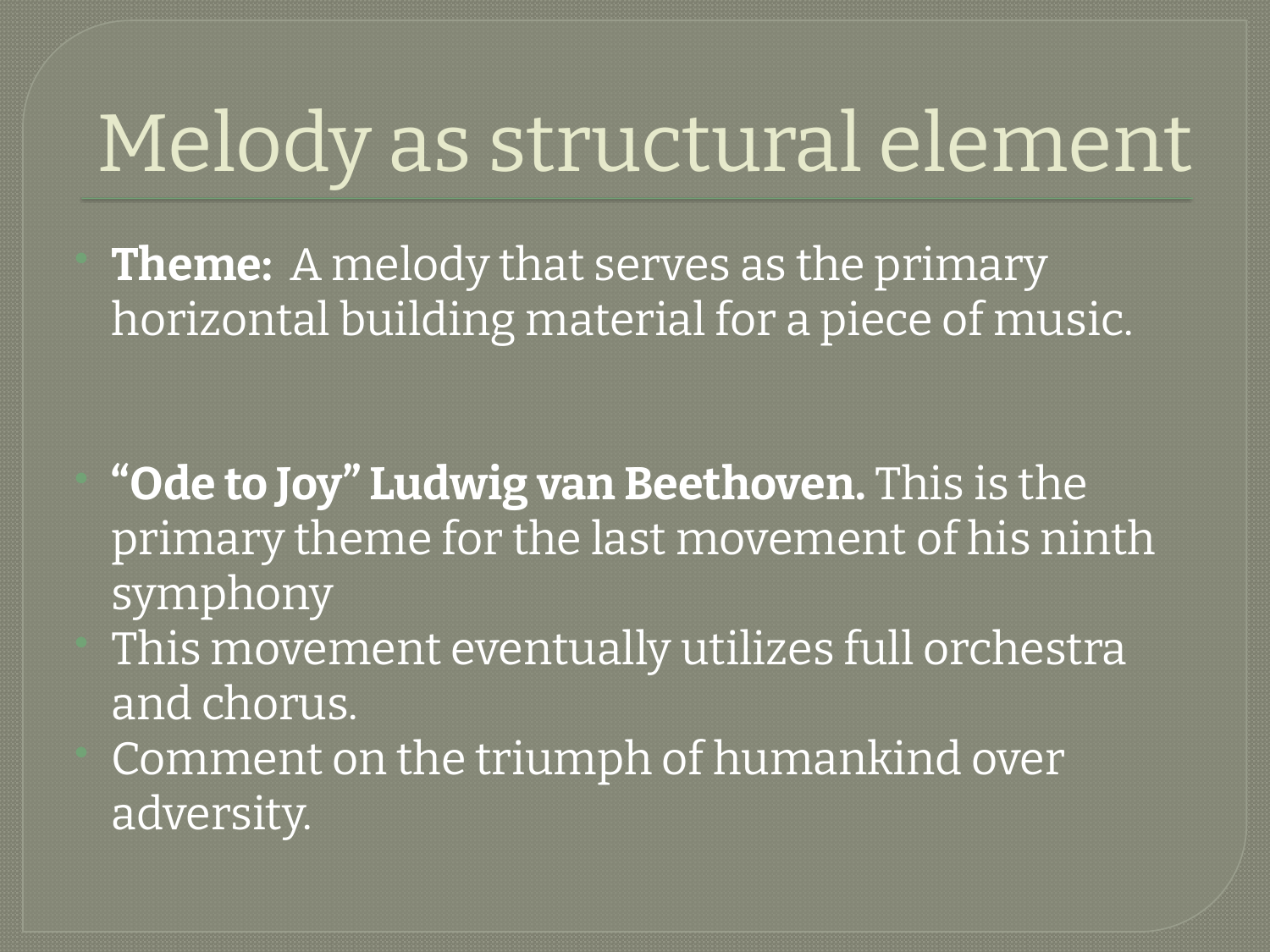

# Melody as structural element
Theme:  A melody that serves as the primary horizontal building material for a piece of music.

“Ode to Joy” Ludwig van Beethoven. This is the primary theme for the last movement of his ninth symphony
This movement eventually utilizes full orchestra and chorus.
Comment on the triumph of humankind over adversity.